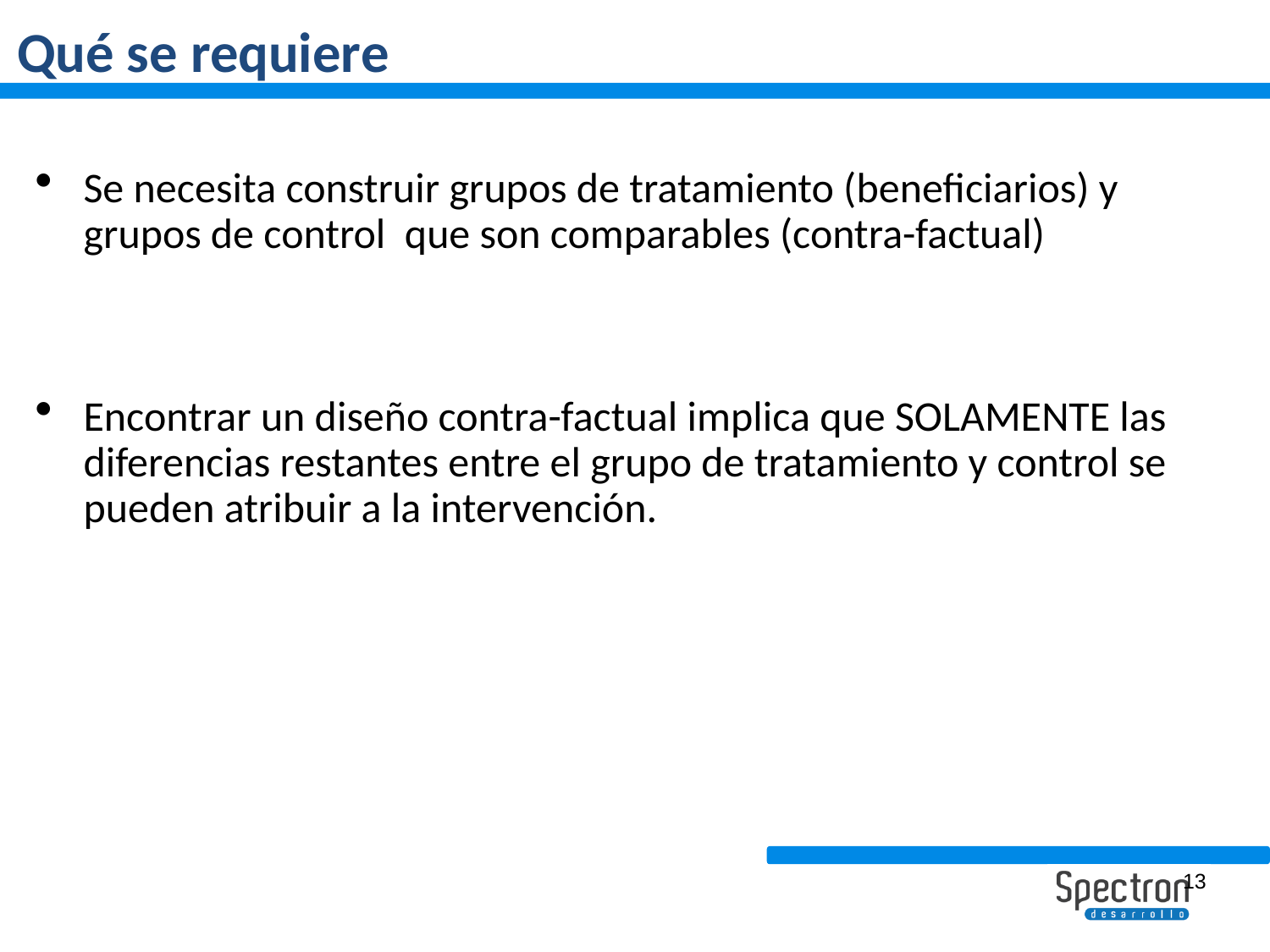

# Qué se requiere
Se necesita construir grupos de tratamiento (beneficiarios) y grupos de control  que son comparables (contra-factual)

Encontrar un diseño contra-factual implica que SOLAMENTE las diferencias restantes entre el grupo de tratamiento y control se pueden atribuir a la intervención.

13